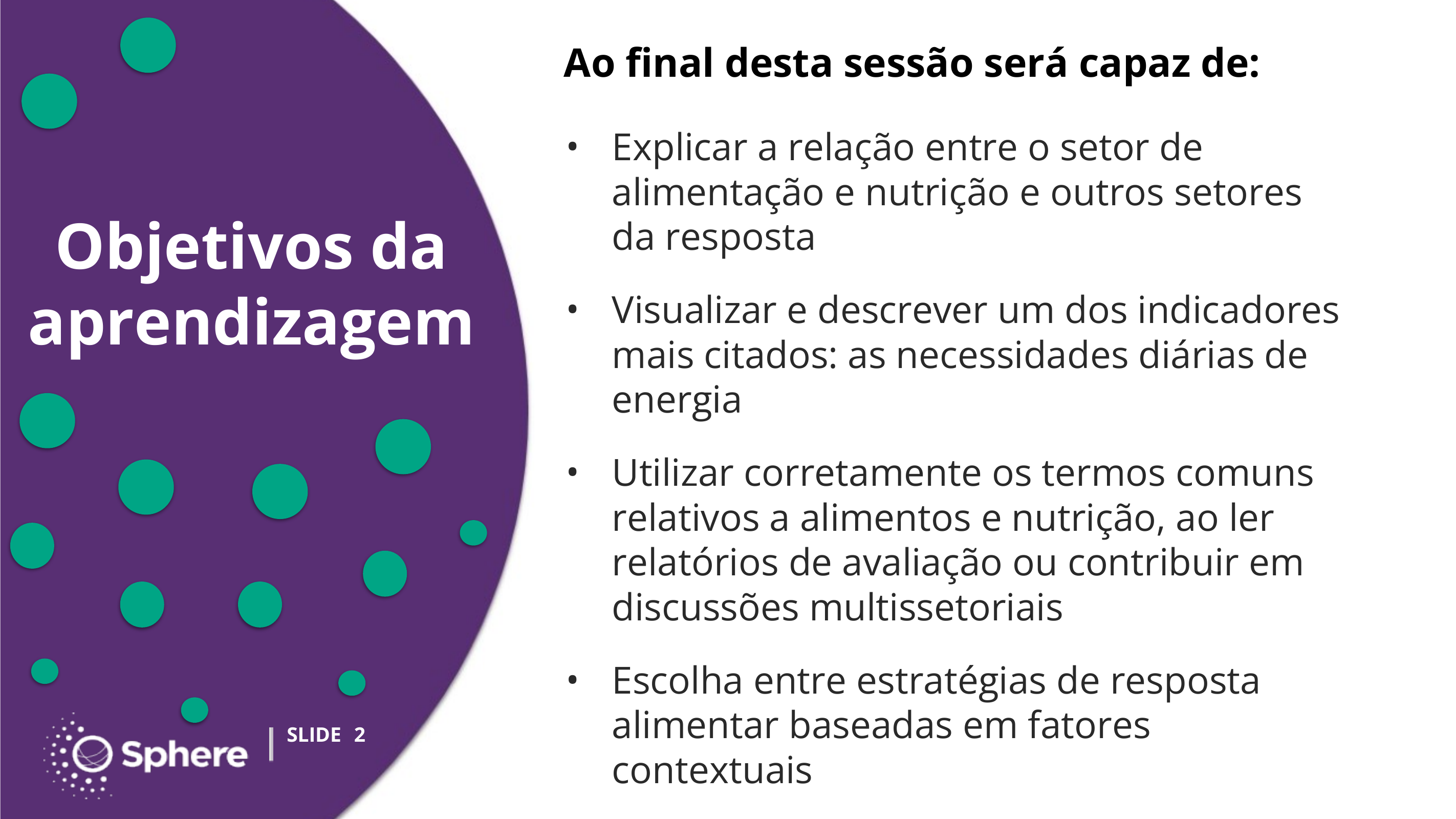

# Ao final desta sessão será capaz de:
Explicar a relação entre o setor de alimentação e nutrição e outros setores da resposta
Visualizar e descrever um dos indicadores mais citados: as necessidades diárias de energia
Utilizar corretamente os termos comuns relativos a alimentos e nutrição, ao ler relatórios de avaliação ou contribuir em discussões multissetoriais
Escolha entre estratégias de resposta alimentar baseadas em fatores contextuais
2